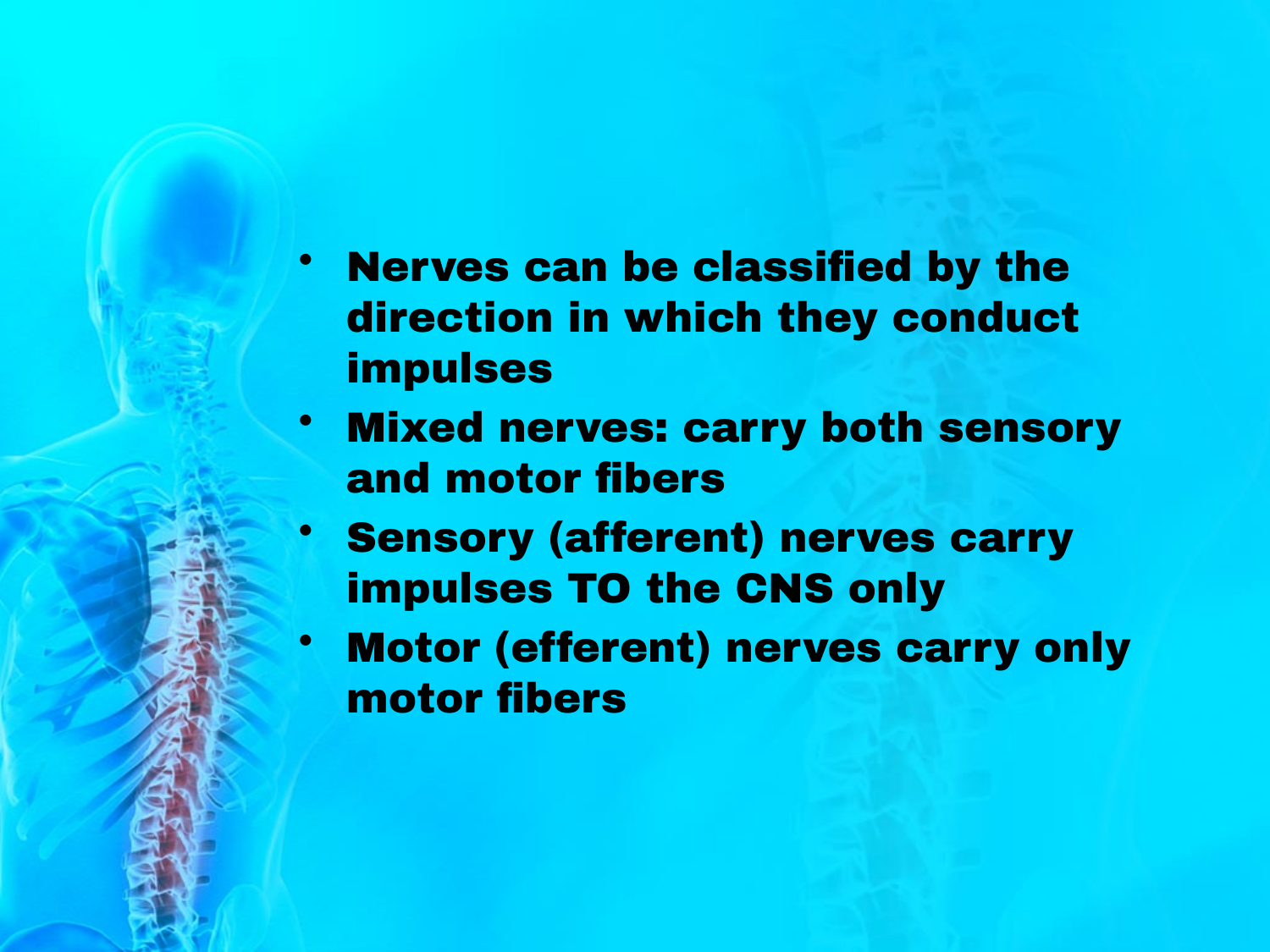

#
Nerves can be classified by the direction in which they conduct impulses
Mixed nerves: carry both sensory and motor fibers
Sensory (afferent) nerves carry impulses TO the CNS only
Motor (efferent) nerves carry only motor fibers